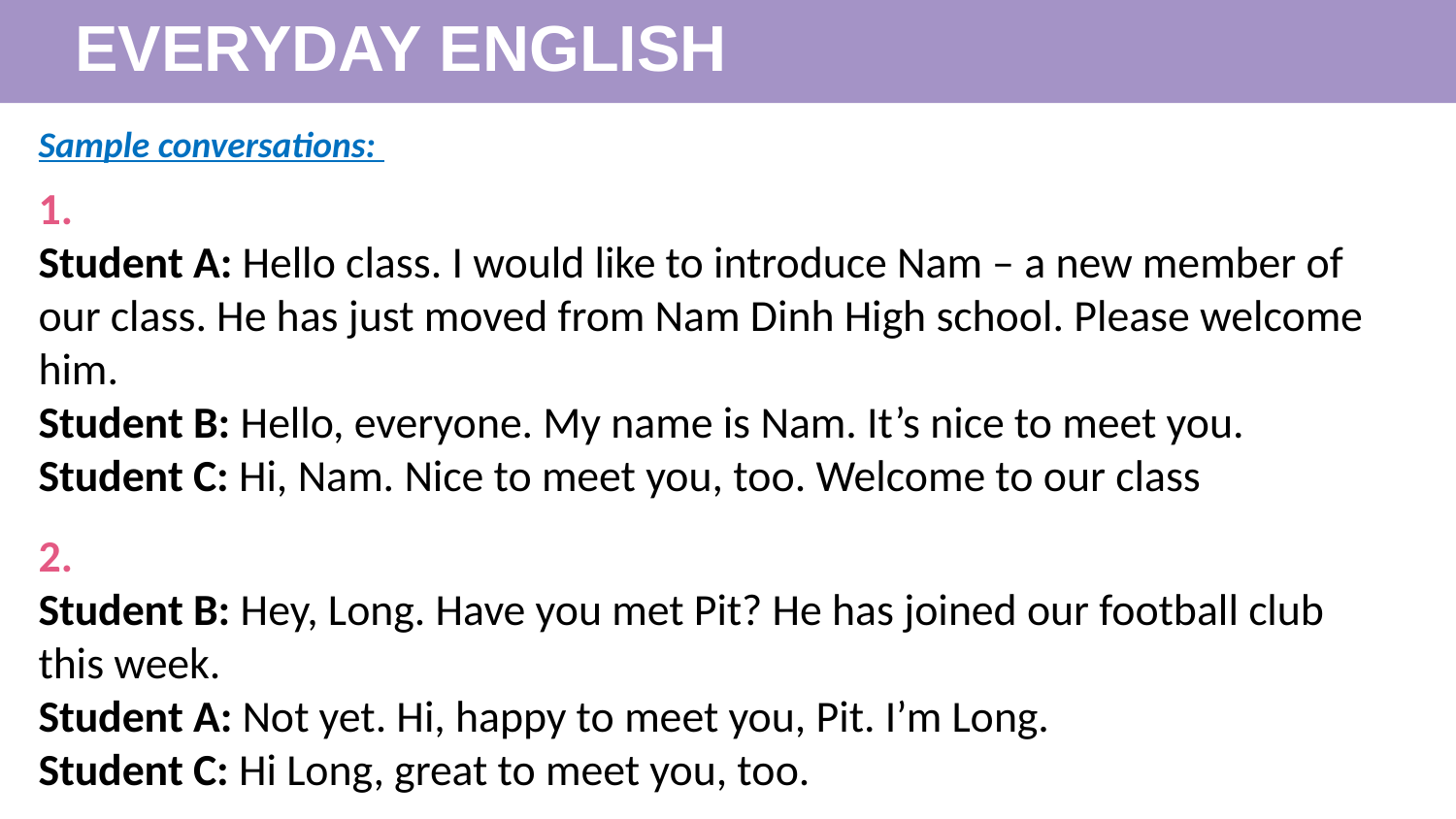

EVERYDAY ENGLISH

Sample conversations:
1.
Student A: Hello class. I would like to introduce Nam – a new member of our class. He has just moved from Nam Dinh High school. Please welcome him.
Student B: Hello, everyone. My name is Nam. It’s nice to meet you.
Student C: Hi, Nam. Nice to meet you, too. Welcome to our class

2.
Student B: Hey, Long. Have you met Pit? He has joined our football club this week.
Student A: Not yet. Hi, happy to meet you, Pit. I’m Long.
Student C: Hi Long, great to meet you, too.